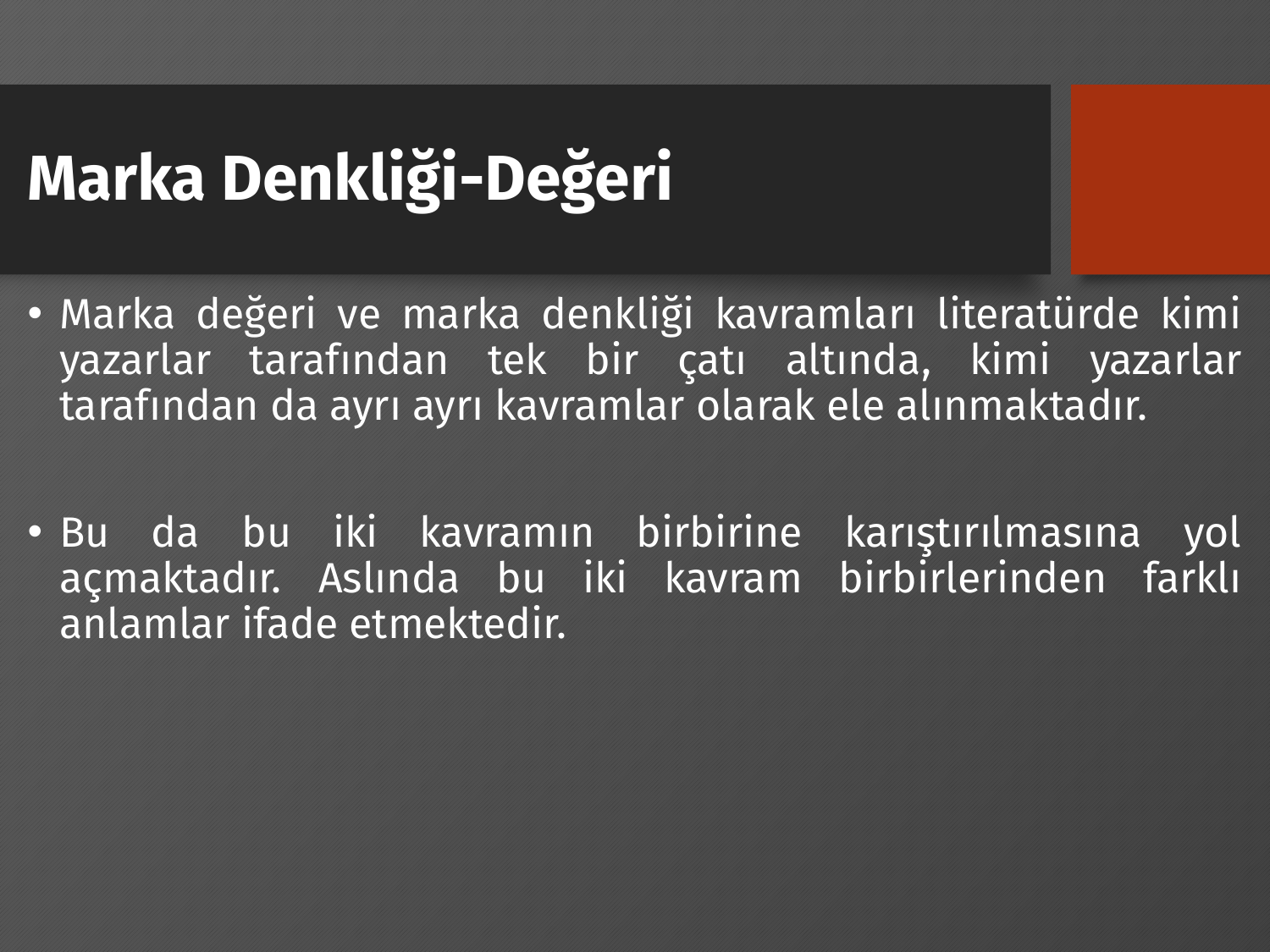

# Marka Denkliği-Değeri
Marka değeri ve marka denkliği kavramları literatürde kimi yazarlar tarafından tek bir çatı altında, kimi yazarlar tarafından da ayrı ayrı kavramlar olarak ele alınmaktadır.

Bu da bu iki kavramın birbirine karıştırılmasına yol açmaktadır. Aslında bu iki kavram birbirlerinden farklı anlamlar ifade etmektedir.